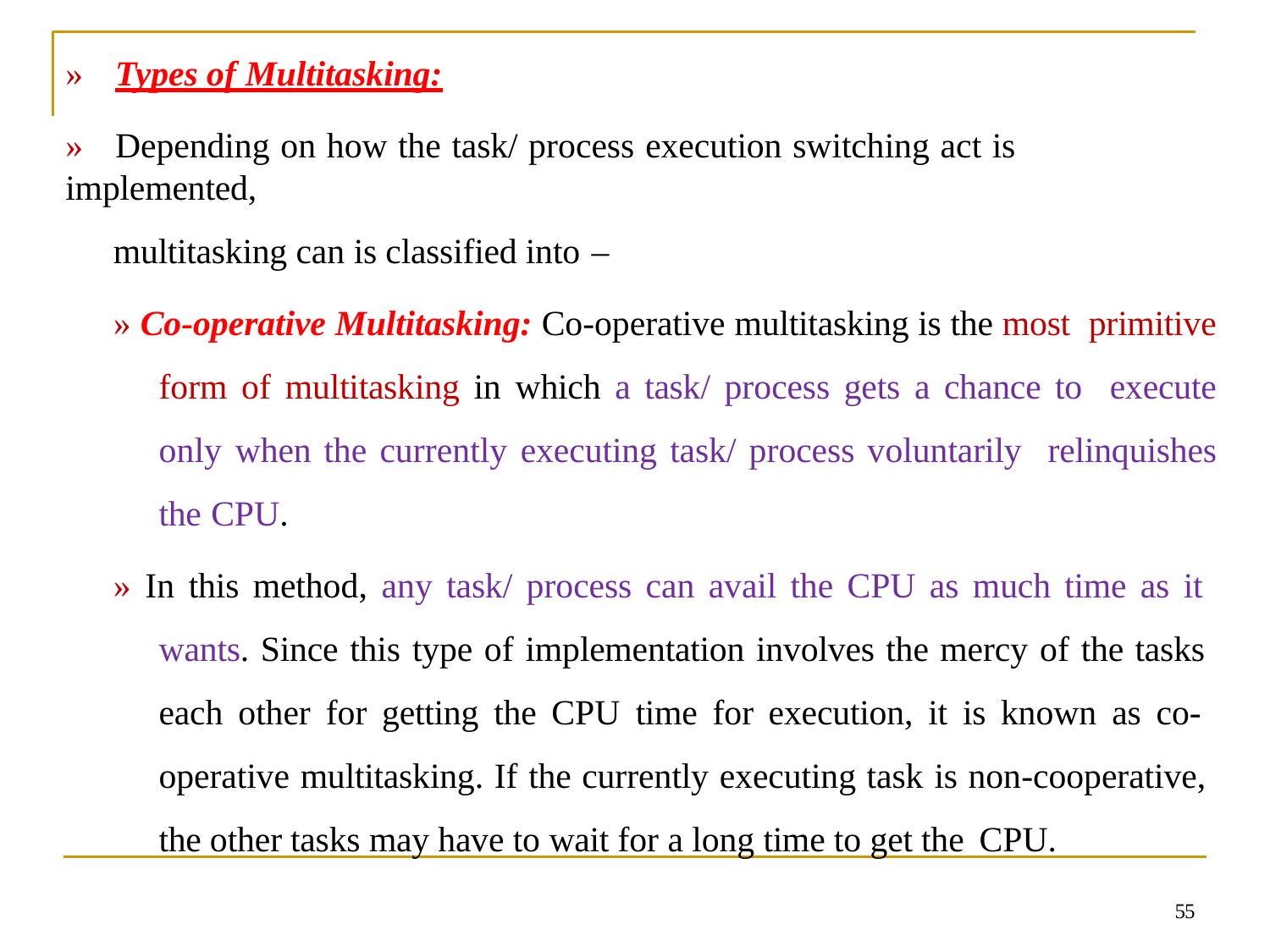

»	Types of Multitasking:
»	Depending on how the task/ process execution switching act is implemented,
multitasking can is classified into –
» Co-operative Multitasking: Co-operative multitasking is the most  primitive form of multitasking in which a task/ process gets a chance to  execute only when the currently executing task/ process voluntarily  relinquishes the CPU.
» In this method, any task/ process can avail the CPU as much time as it  wants. Since this type of implementation involves the mercy of the tasks  each other for getting the CPU time for execution, it is known as co-  operative multitasking. If the currently executing task is non-cooperative,  the other tasks may have to wait for a long time to get the CPU.
55